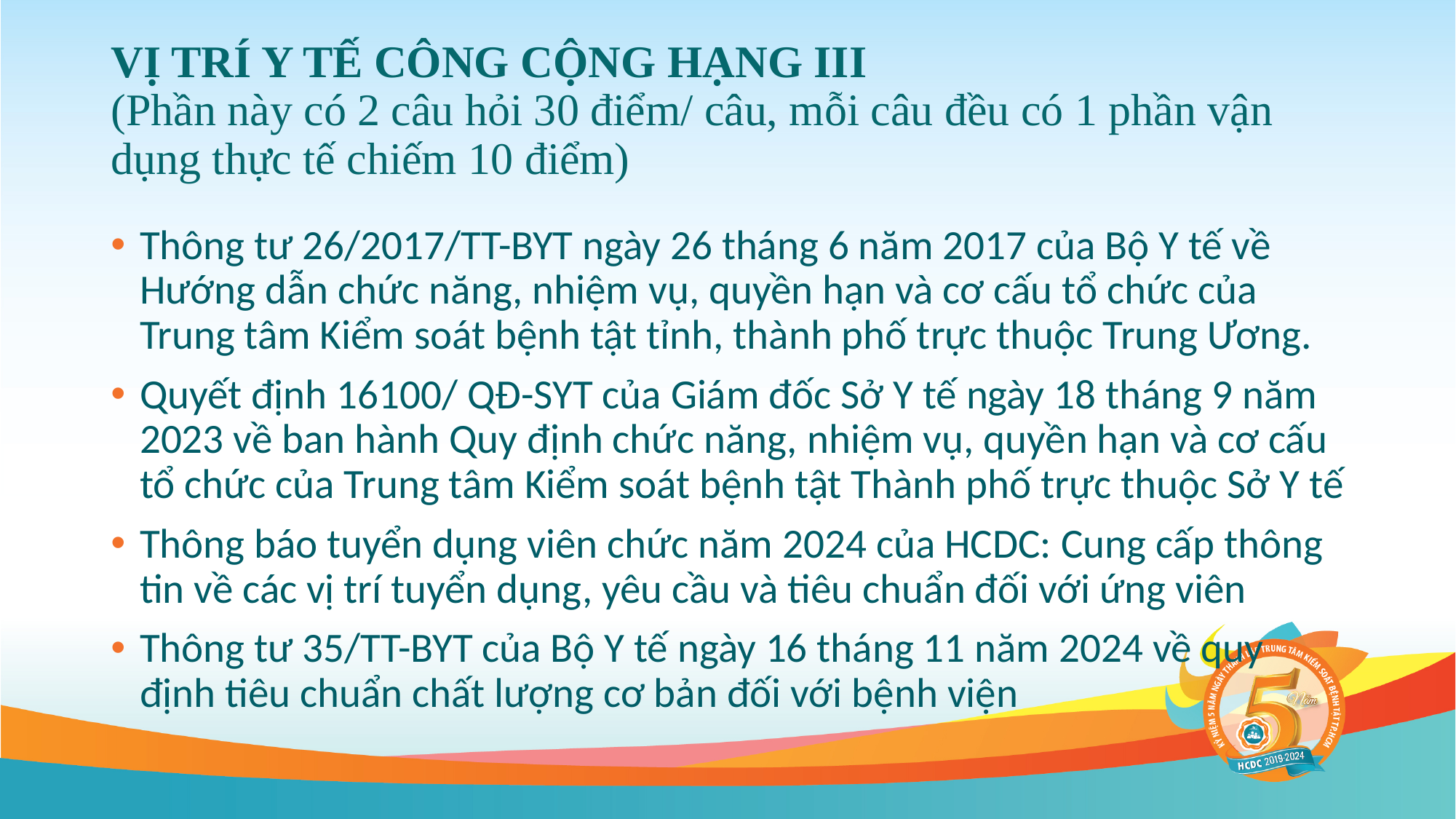

# VỊ TRÍ Y TẾ CÔNG CỘNG HẠNG III (Phần này có 2 câu hỏi 30 điểm/ câu, mỗi câu đều có 1 phần vận dụng thực tế chiếm 10 điểm)
Thông tư 26/2017/TT-BYT ngày 26 tháng 6 năm 2017 của Bộ Y tế về Hướng dẫn chức năng, nhiệm vụ, quyền hạn và cơ cấu tổ chức của Trung tâm Kiểm soát bệnh tật tỉnh, thành phố trực thuộc Trung Ương.
Quyết định 16100/ QĐ-SYT của Giám đốc Sở Y tế ngày 18 tháng 9 năm 2023 về ban hành Quy định chức năng, nhiệm vụ, quyền hạn và cơ cấu tổ chức của Trung tâm Kiểm soát bệnh tật Thành phố trực thuộc Sở Y tế
Thông báo tuyển dụng viên chức năm 2024 của HCDC: Cung cấp thông tin về các vị trí tuyển dụng, yêu cầu và tiêu chuẩn đối với ứng viên
Thông tư 35/TT-BYT của Bộ Y tế ngày 16 tháng 11 năm 2024 về quy định tiêu chuẩn chất lượng cơ bản đối với bệnh viện